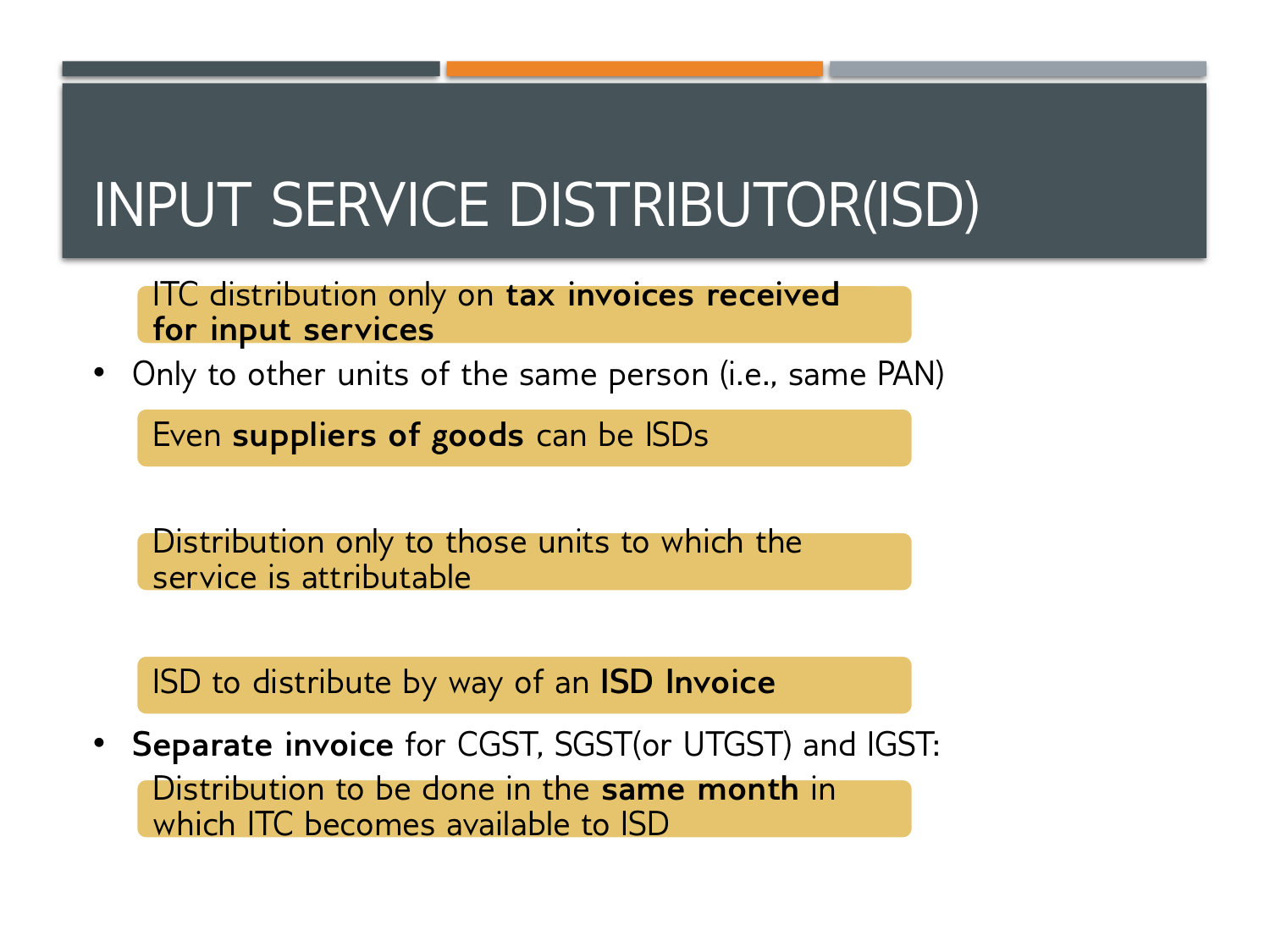

# Input service distributor(isd)
Distribution to be done in the same month in which ITC becomes available to ISD
Distribution only to those units to which the service is attributable
Even suppliers of goods can be ISDs
ITC distribution only on tax invoices received for input services
ISD to distribute by way of an ISD Invoice
Separate invoice for CGST, SGST(or UTGST) and IGST:
Only to other units of the same person (i.e., same PAN)